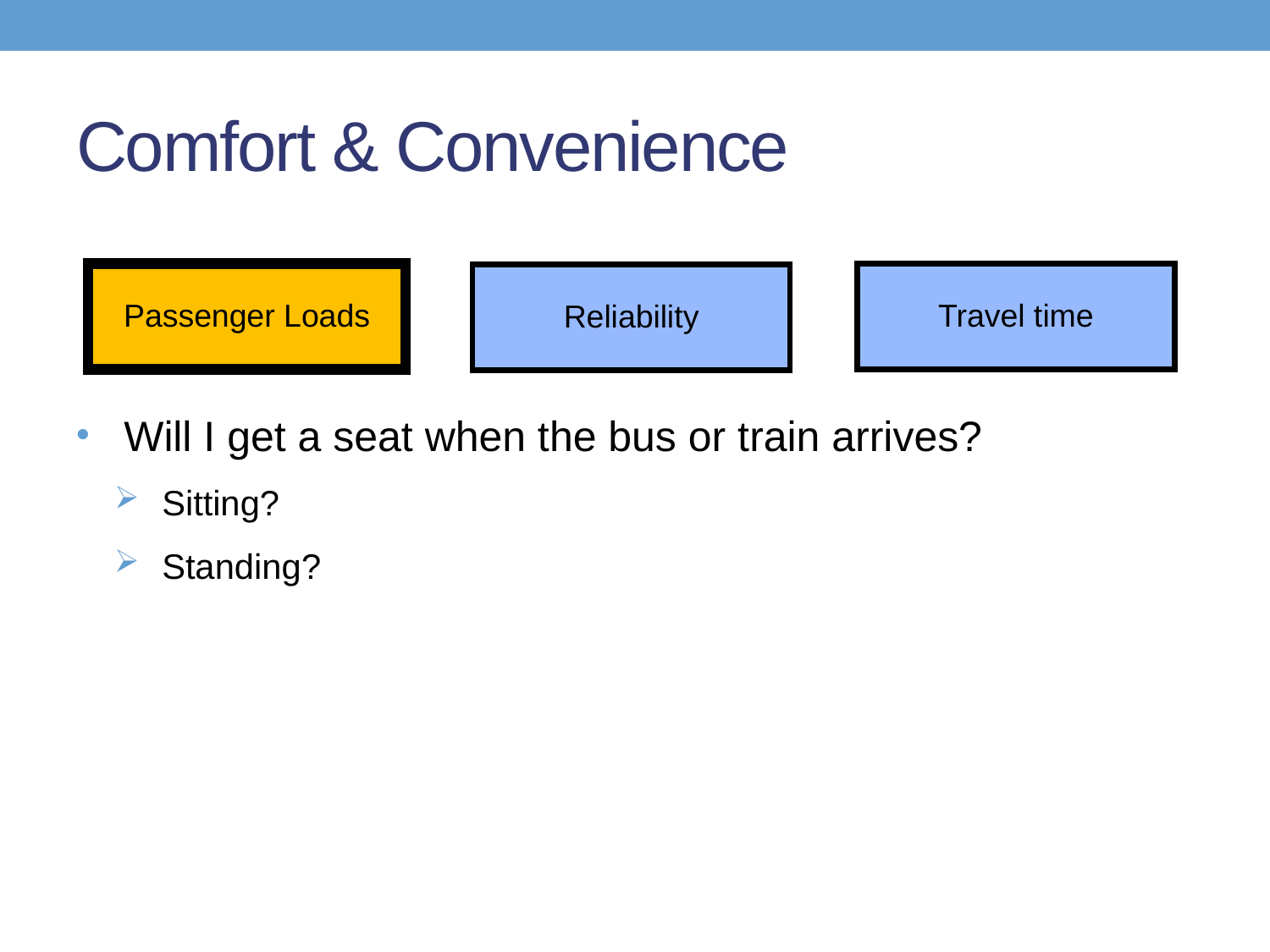

# Comfort & Convenience
Passenger Loads
Travel time
Reliability
Will I get a seat when the bus or train arrives?
Sitting?
Standing?